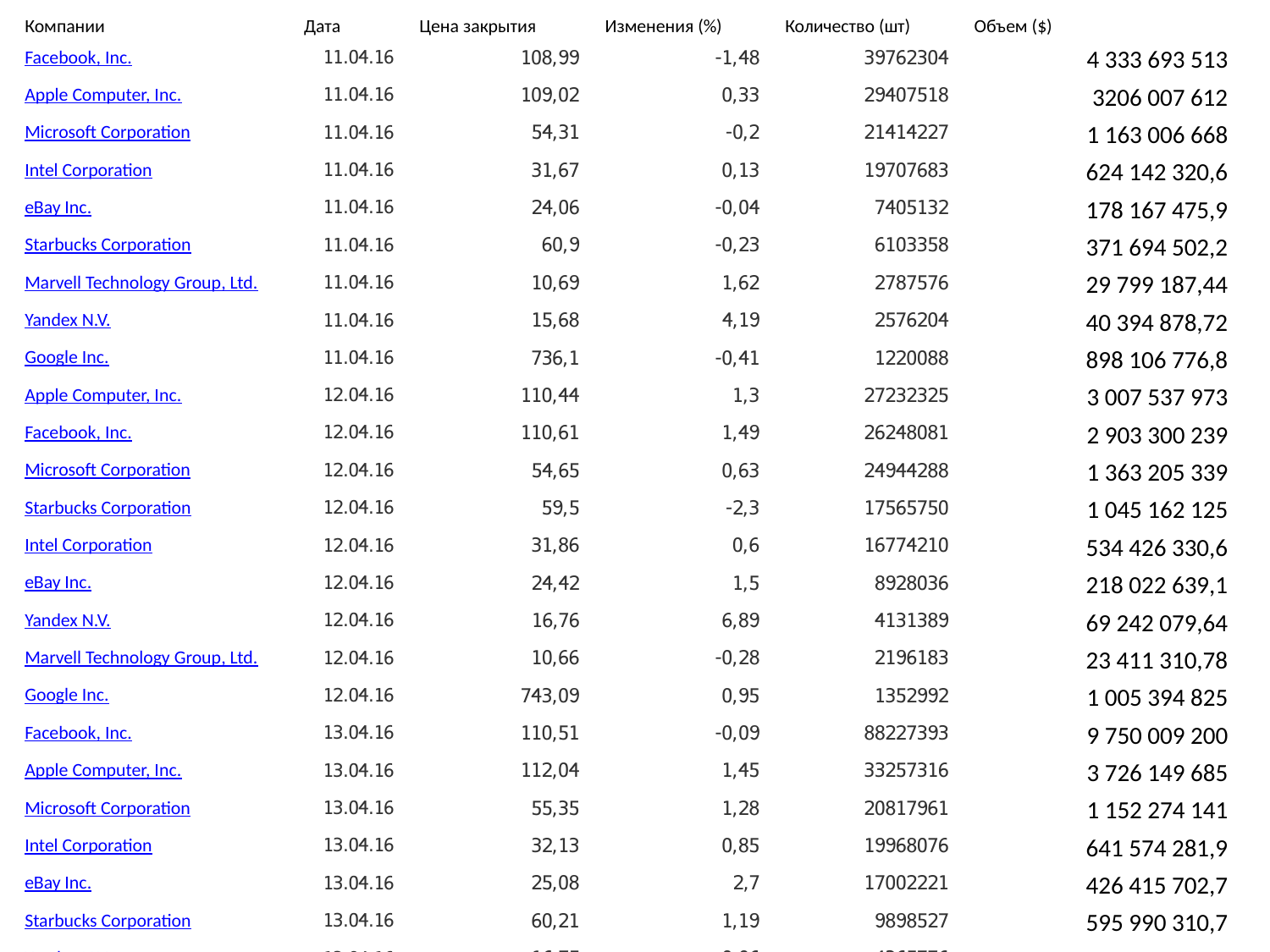

| Компании | Дата | Цена закрытия | Изменения (%) | Количество (шт) | Объем ($) |
| --- | --- | --- | --- | --- | --- |
| Facebook, Inc. | 11.04.16 | 108,99 | -1,48 | 39762304 | 4 333 693 513 |
| Apple Computer, Inc. | 11.04.16 | 109,02 | 0,33 | 29407518 | 3206 007 612 |
| Microsoft Corporation | 11.04.16 | 54,31 | -0,2 | 21414227 | 1 163 006 668 |
| Intel Corporation | 11.04.16 | 31,67 | 0,13 | 19707683 | 624 142 320,6 |
| eBay Inc. | 11.04.16 | 24,06 | -0,04 | 7405132 | 178 167 475,9 |
| Starbucks Corporation | 11.04.16 | 60,9 | -0,23 | 6103358 | 371 694 502,2 |
| Marvell Technology Group, Ltd. | 11.04.16 | 10,69 | 1,62 | 2787576 | 29 799 187,44 |
| Yandex N.V. | 11.04.16 | 15,68 | 4,19 | 2576204 | 40 394 878,72 |
| Google Inc. | 11.04.16 | 736,1 | -0,41 | 1220088 | 898 106 776,8 |
| Apple Computer, Inc. | 12.04.16 | 110,44 | 1,3 | 27232325 | 3 007 537 973 |
| Facebook, Inc. | 12.04.16 | 110,61 | 1,49 | 26248081 | 2 903 300 239 |
| Microsoft Corporation | 12.04.16 | 54,65 | 0,63 | 24944288 | 1 363 205 339 |
| Starbucks Corporation | 12.04.16 | 59,5 | -2,3 | 17565750 | 1 045 162 125 |
| Intel Corporation | 12.04.16 | 31,86 | 0,6 | 16774210 | 534 426 330,6 |
| eBay Inc. | 12.04.16 | 24,42 | 1,5 | 8928036 | 218 022 639,1 |
| Yandex N.V. | 12.04.16 | 16,76 | 6,89 | 4131389 | 69 242 079,64 |
| Marvell Technology Group, Ltd. | 12.04.16 | 10,66 | -0,28 | 2196183 | 23 411 310,78 |
| Google Inc. | 12.04.16 | 743,09 | 0,95 | 1352992 | 1 005 394 825 |
| Facebook, Inc. | 13.04.16 | 110,51 | -0,09 | 88227393 | 9 750 009 200 |
| Apple Computer, Inc. | 13.04.16 | 112,04 | 1,45 | 33257316 | 3 726 149 685 |
| Microsoft Corporation | 13.04.16 | 55,35 | 1,28 | 20817961 | 1 152 274 141 |
| Intel Corporation | 13.04.16 | 32,13 | 0,85 | 19968076 | 641 574 281,9 |
| eBay Inc. | 13.04.16 | 25,08 | 2,7 | 17002221 | 426 415 702,7 |
| Starbucks Corporation | 13.04.16 | 60,21 | 1,19 | 9898527 | 595 990 310,7 |
| Yandex N.V. | 13.04.16 | 16,75 | -0,06 | 4365776 | 73 126 748 |
| Marvell Technology Group, Ltd. | 13.04.16 | 10,78 | 1,13 | 3027123 | 32 632 385,94 |
| Google Inc. | 13.04.16 | 751,72 | 1,16 | 1707641 | 1 283 667 893 |